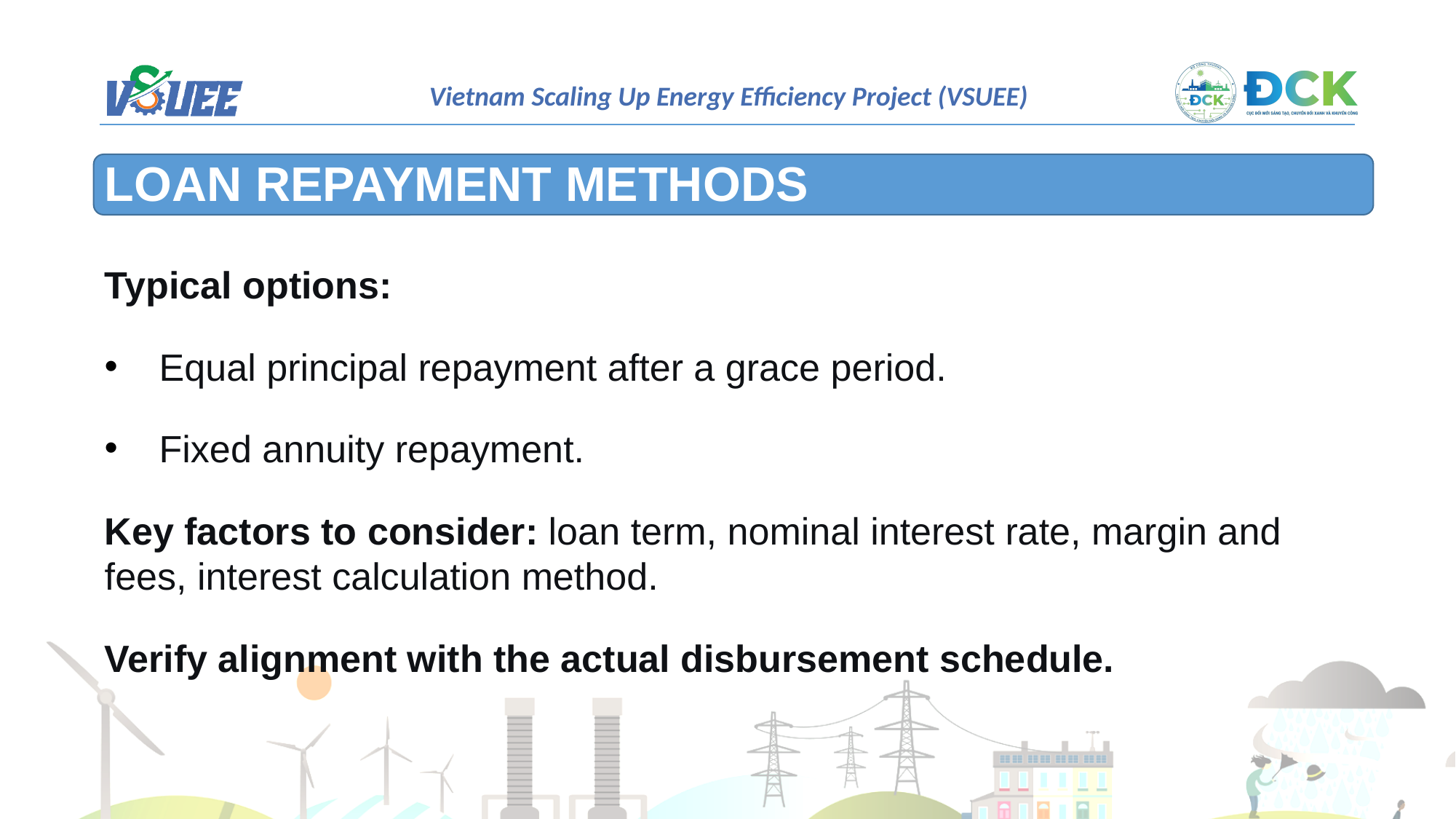

LOAN REPAYMENT METHODS
Typical options:
Equal principal repayment after a grace period.
Fixed annuity repayment.
Key factors to consider: loan term, nominal interest rate, margin and fees, interest calculation method.
Verify alignment with the actual disbursement schedule.